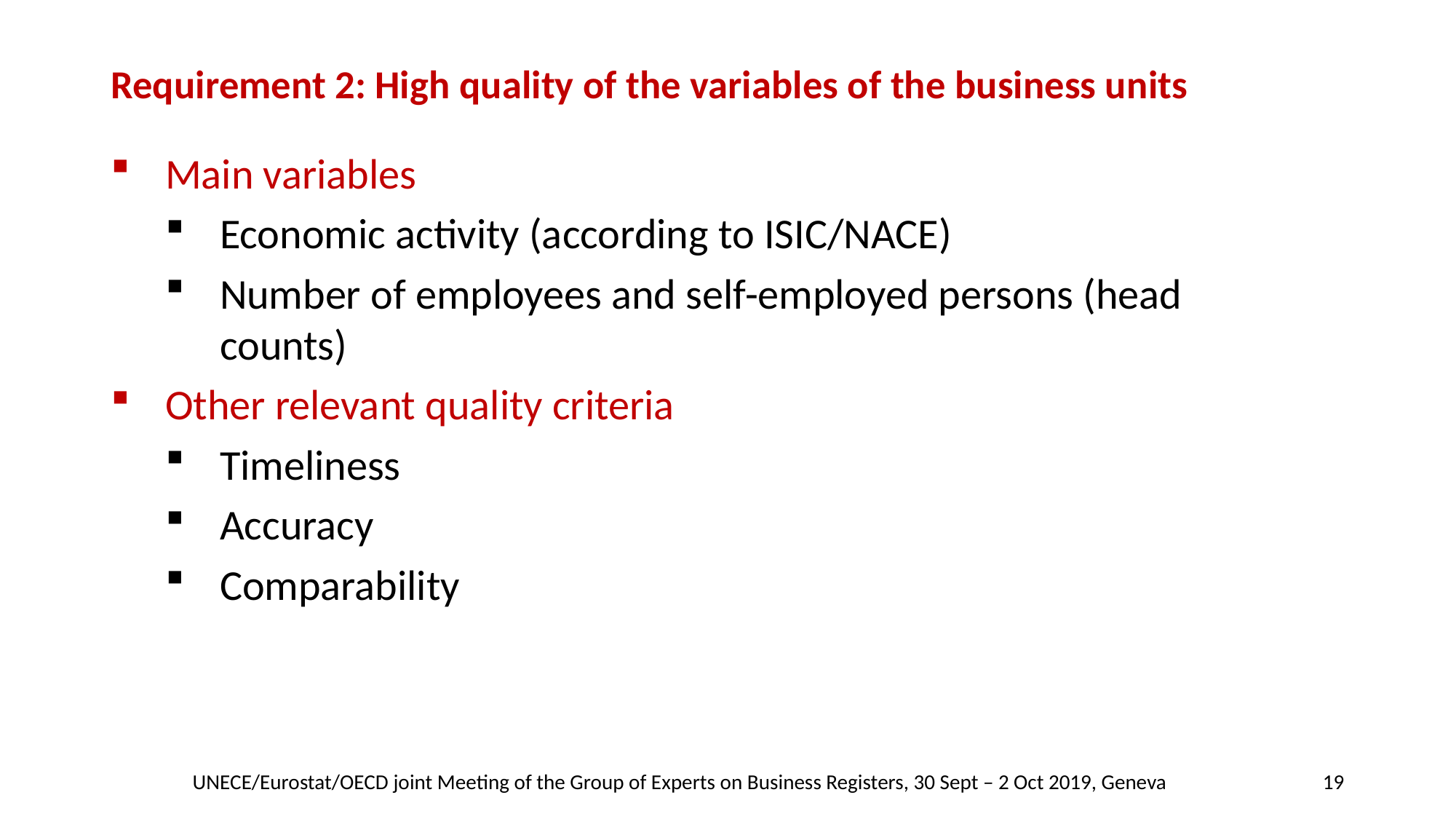

# Requirement 2: High quality of the variables of the business units
Main variables
Economic activity (according to ISIC/NACE)
Number of employees and self-employed persons (head counts)
Other relevant quality criteria
Timeliness
Accuracy
Comparability

UNECE/Eurostat/OECD joint Meeting of the Group of Experts on Business Registers, 30 Sept – 2 Oct 2019, Geneva
19